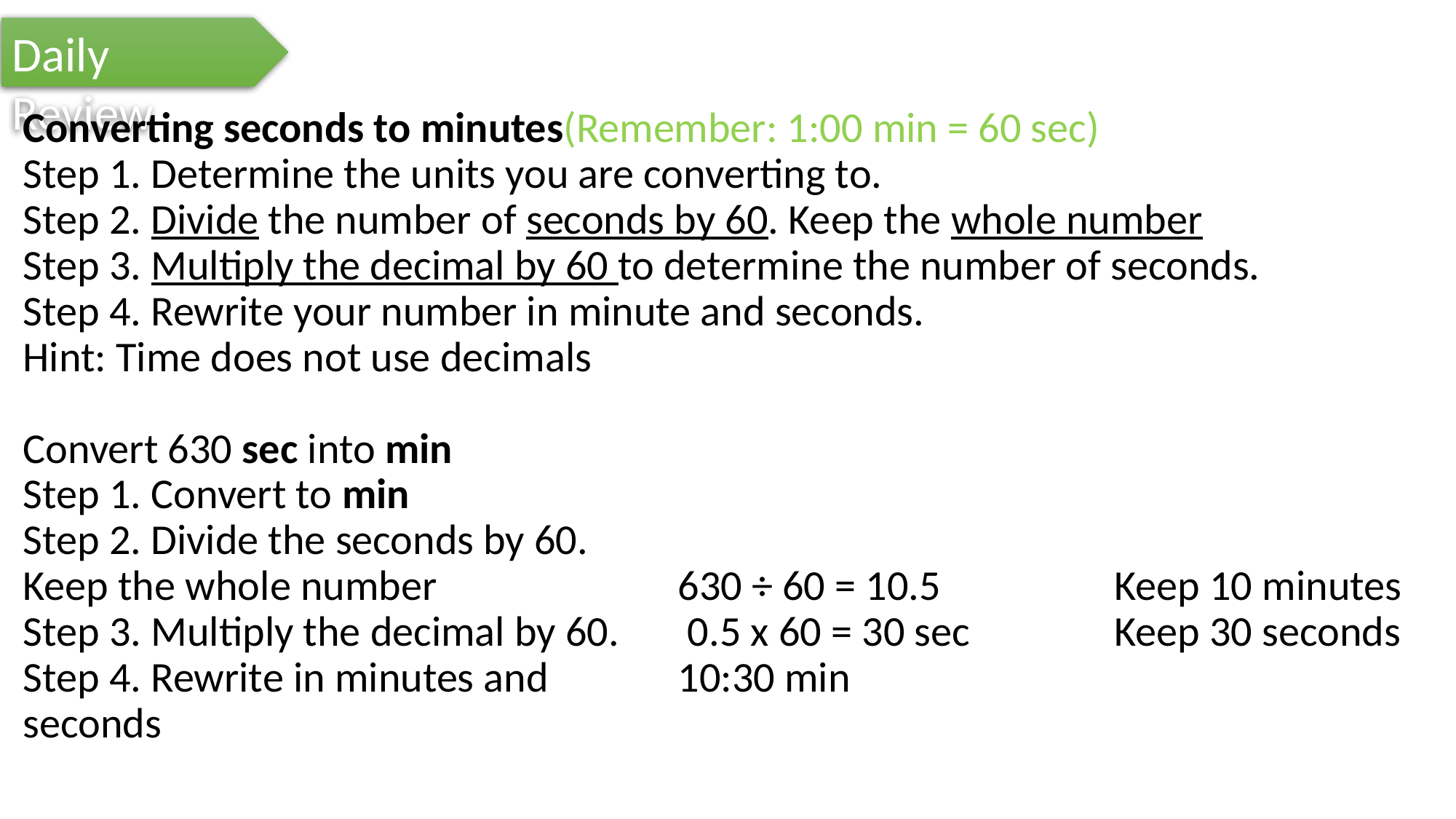

Daily Review
Converting seconds to minutes(Remember: 1:00 min = 60 sec)
Step 1. Determine the units you are converting to.
Step 2. Divide the number of seconds by 60. Keep the whole number
Step 3. Multiply the decimal by 60 to determine the number of seconds.
Step 4. Rewrite your number in minute and seconds.
Hint: Time does not use decimals

Convert 630 sec into min
Step 1. Convert to min
Step 2. Divide the seconds by 60.
Keep the whole number			630 ÷ 60 = 10.5		Keep 10 minutes
Step 3. Multiply the decimal by 60.	 0.5 x 60 = 30 sec 		Keep 30 seconds
Step 4. Rewrite in minutes and		10:30 min
seconds